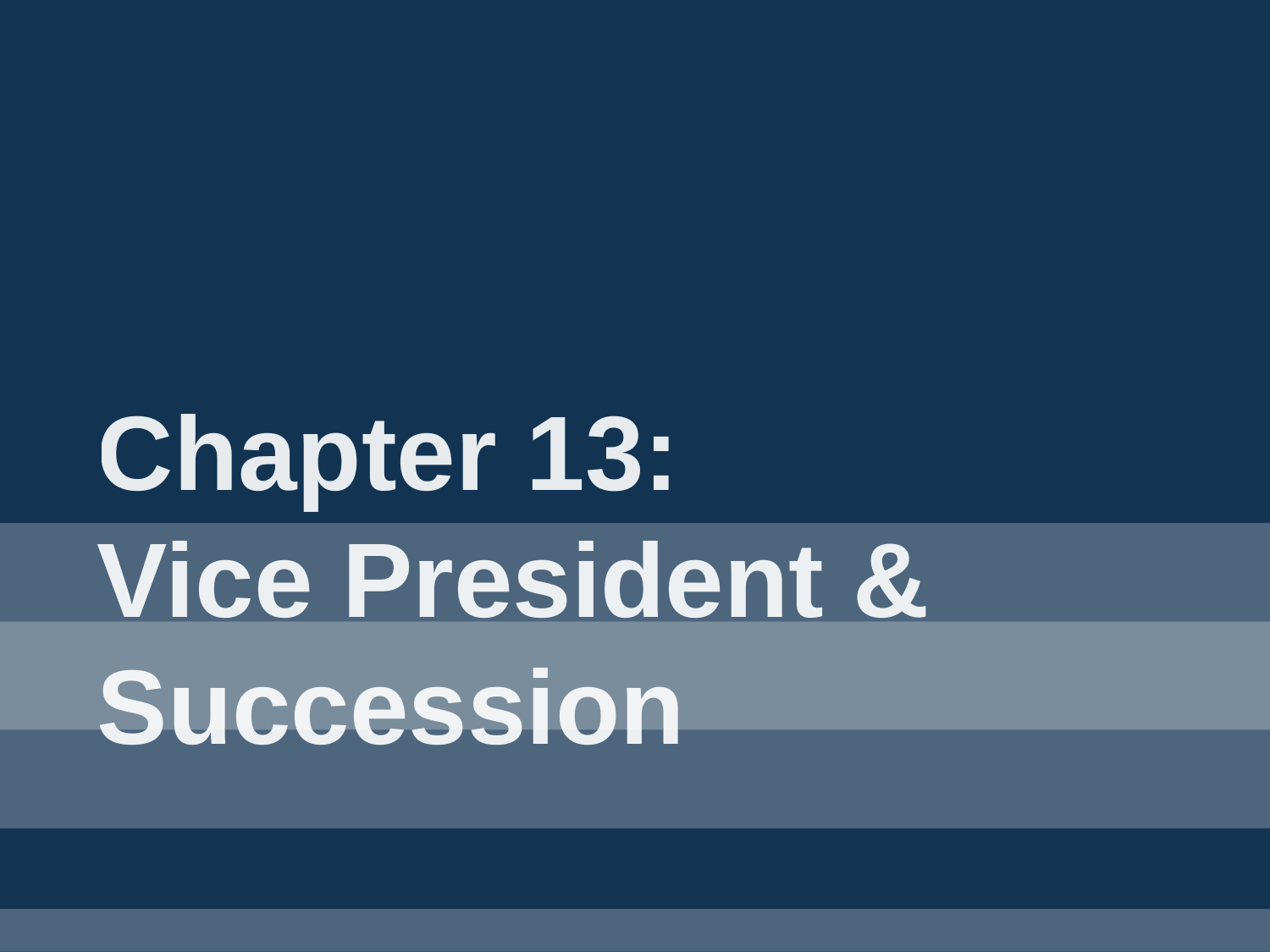

# Chapter 13: Vice President & Succession